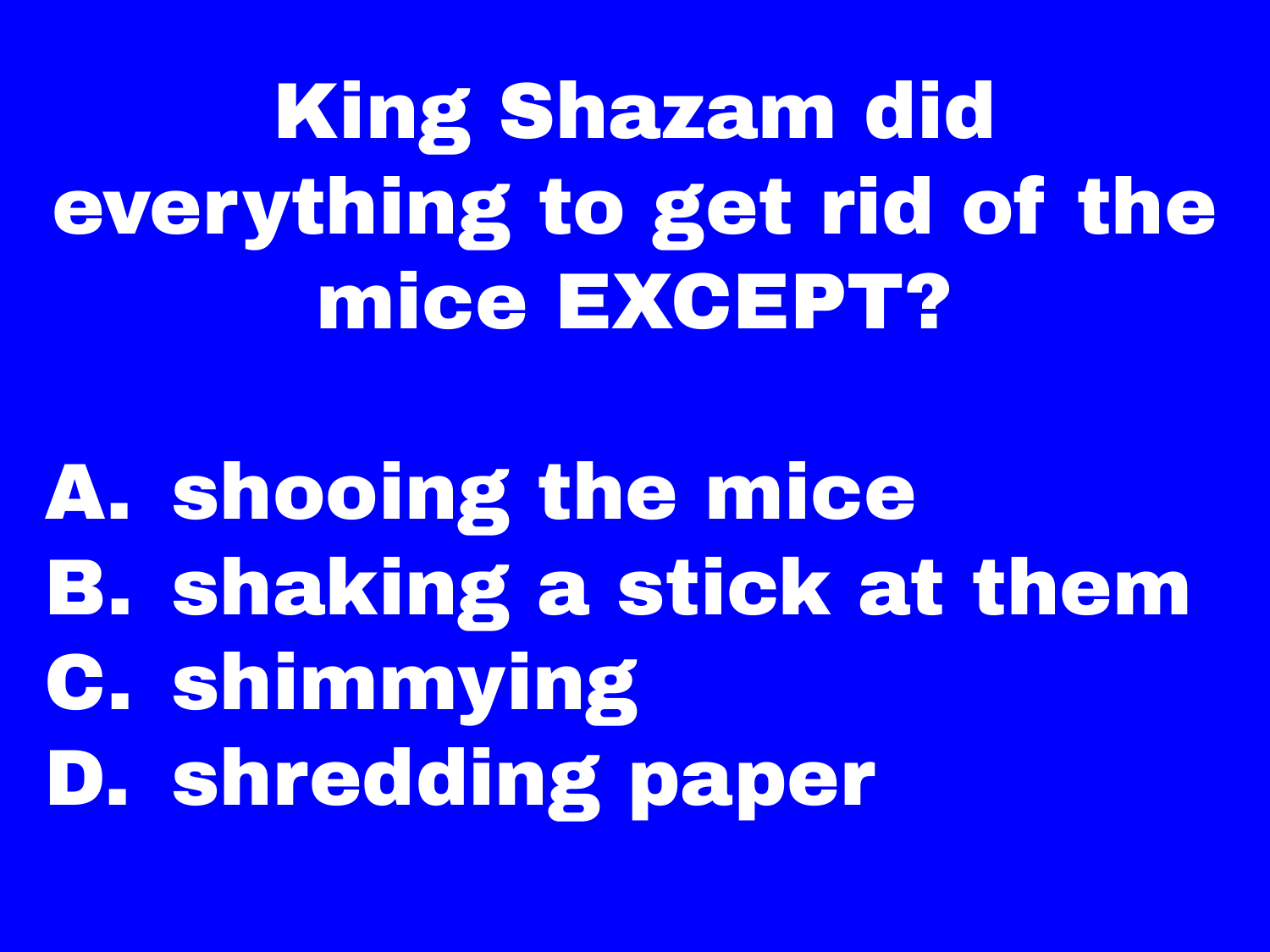

King Shazam did everything to get rid of the mice EXCEPT?

shooing the mice
shaking a stick at them
shimmying
shredding paper